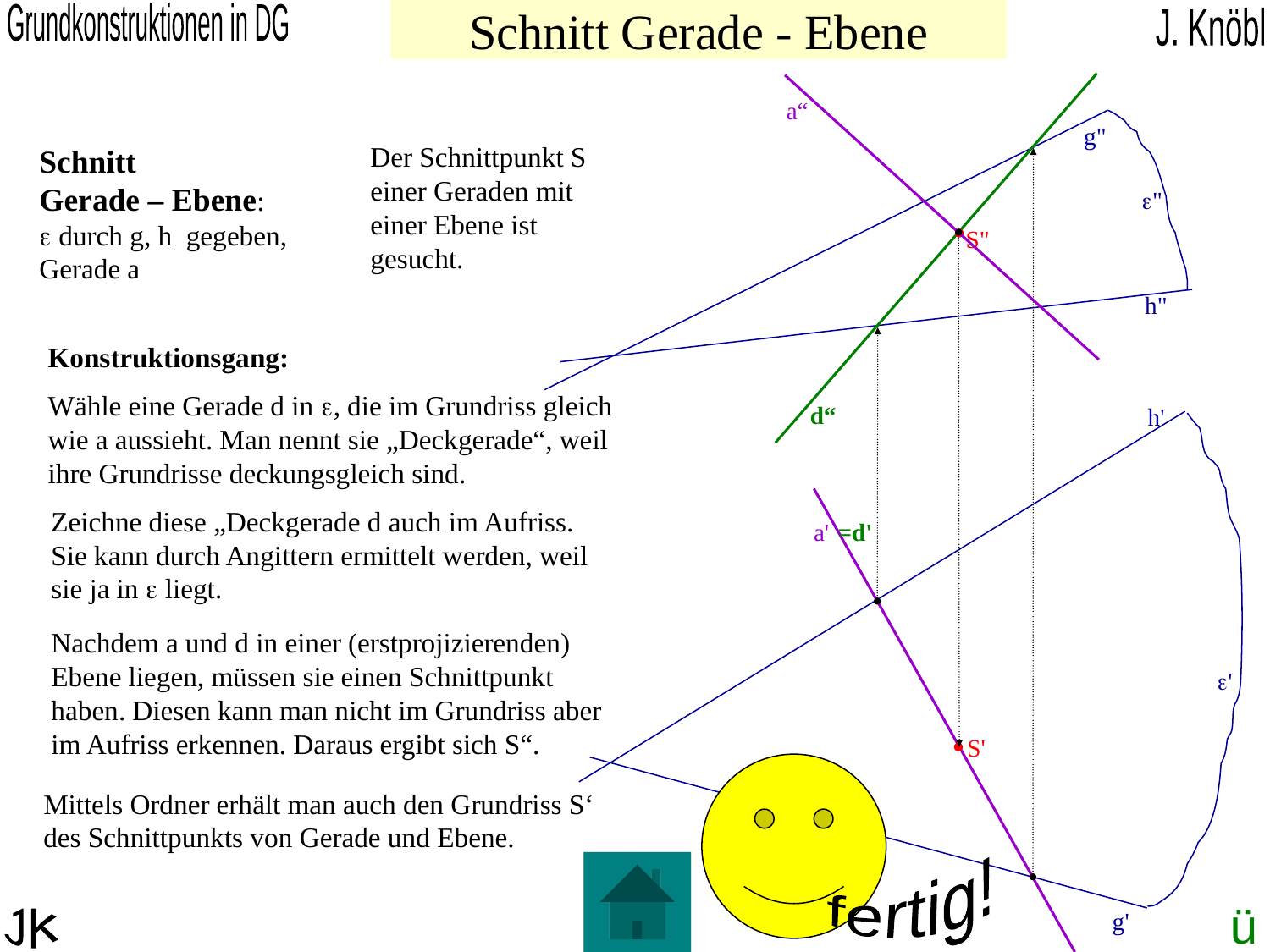

# Schnitt Gerade - Ebene

a“

g"
Der Schnittpunkt S einer Geraden mit einer Ebene ist gesucht.
Schnitt
Gerade – Ebene:
ε durch g, h  gegeben, Gerade a

ε"
S"

h"

Konstruktionsgang:
Wähle eine Gerade d in ε, die im Grundriss gleich wie a aussieht. Man nennt sie „Deckgerade“, weil ihre Grundrisse deckungsgleich sind.
d“
h'

Zeichne diese „Deckgerade d auch im Aufriss. Sie kann durch Angittern ermittelt werden, weil sie ja in ε liegt.
a'
=d'
Nachdem a und d in einer (erstprojizierenden) Ebene liegen, müssen sie einen Schnittpunkt haben. Diesen kann man nicht im Grundriss aber im Aufriss erkennen. Daraus ergibt sich S“.
ε'
S'

fertig!

Mittels Ordner erhält man auch den Grundriss S‘ des Schnittpunkts von Gerade und Ebene.

ü
g'